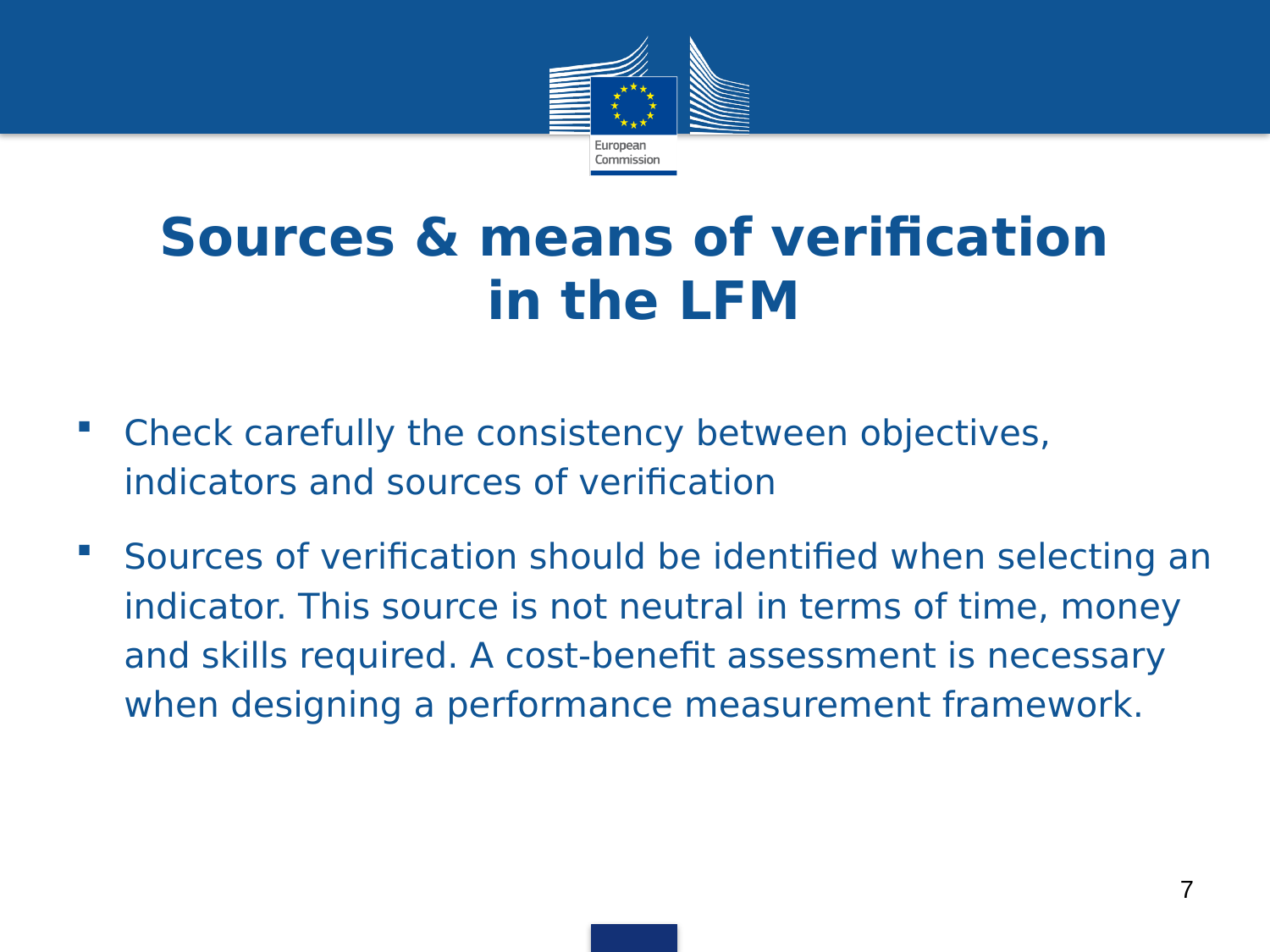

Sources & means of verification
in the LFM
Check carefully the consistency between objectives, indicators and sources of verification
Sources of verification should be identified when selecting an indicator. This source is not neutral in terms of time, money and skills required. A cost-benefit assessment is necessary when designing a performance measurement framework.
7